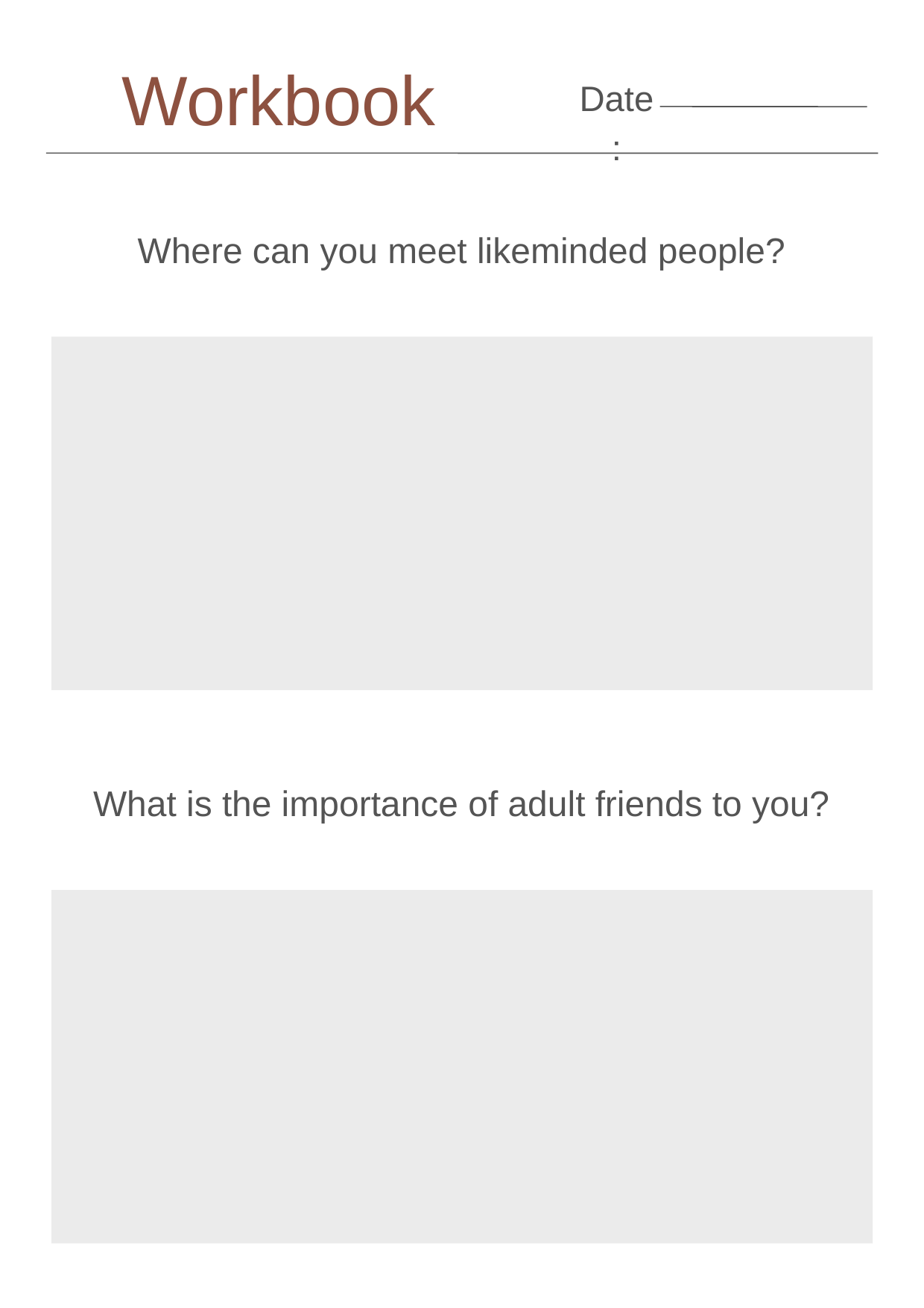

Workbook
Date:

Where can you meet likeminded people?

What is the importance of adult friends to you?